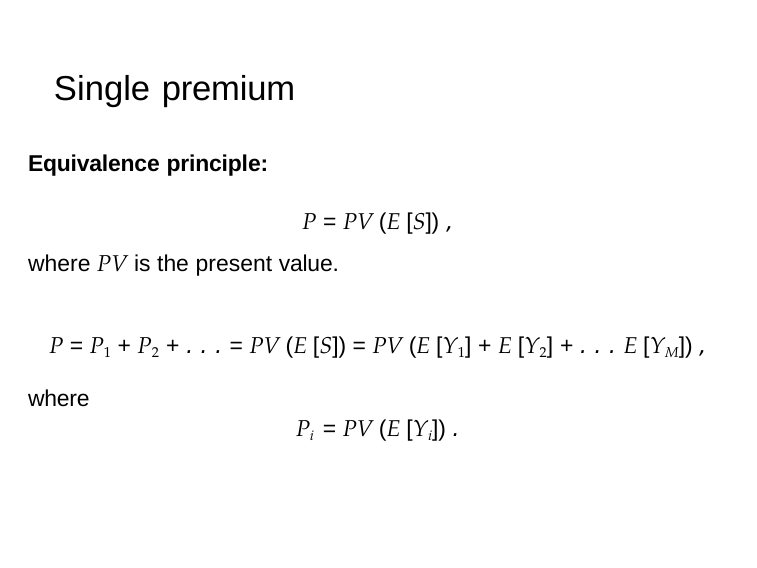

# Single premium
Equivalence principle:

P = PV (E [S]) ,
where PV is the present value.

P = P1 + P2 + . . . = PV (E [S]) = PV (E [Y1] + E [Y2] + . . . E [YM]) ,
where
Pi = PV (E [Yi]) .